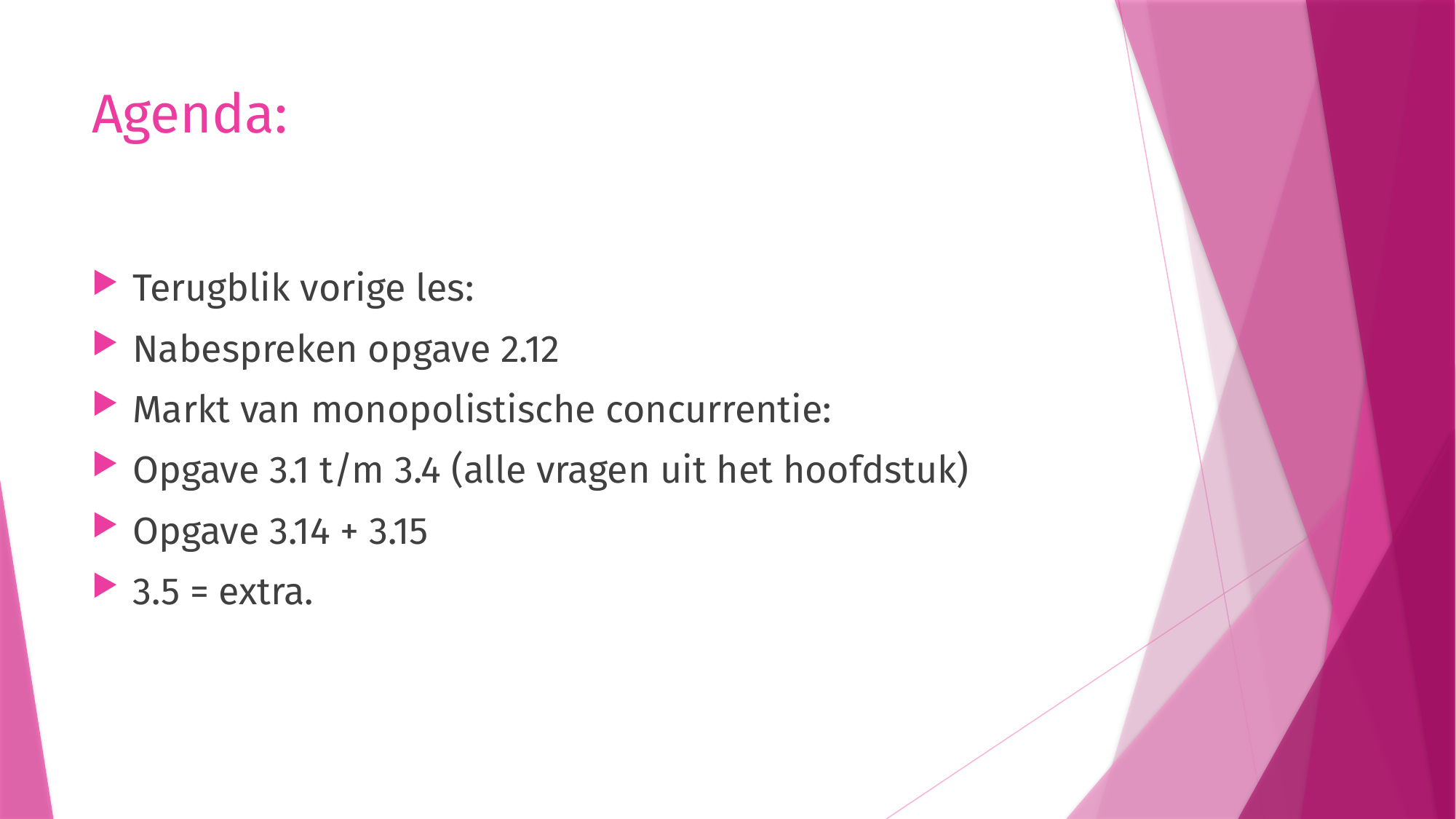

# Agenda:
Terugblik vorige les:
Nabespreken opgave 2.12
Markt van monopolistische concurrentie:
Opgave 3.1 t/m 3.4 (alle vragen uit het hoofdstuk)
Opgave 3.14 + 3.15
3.5 = extra.